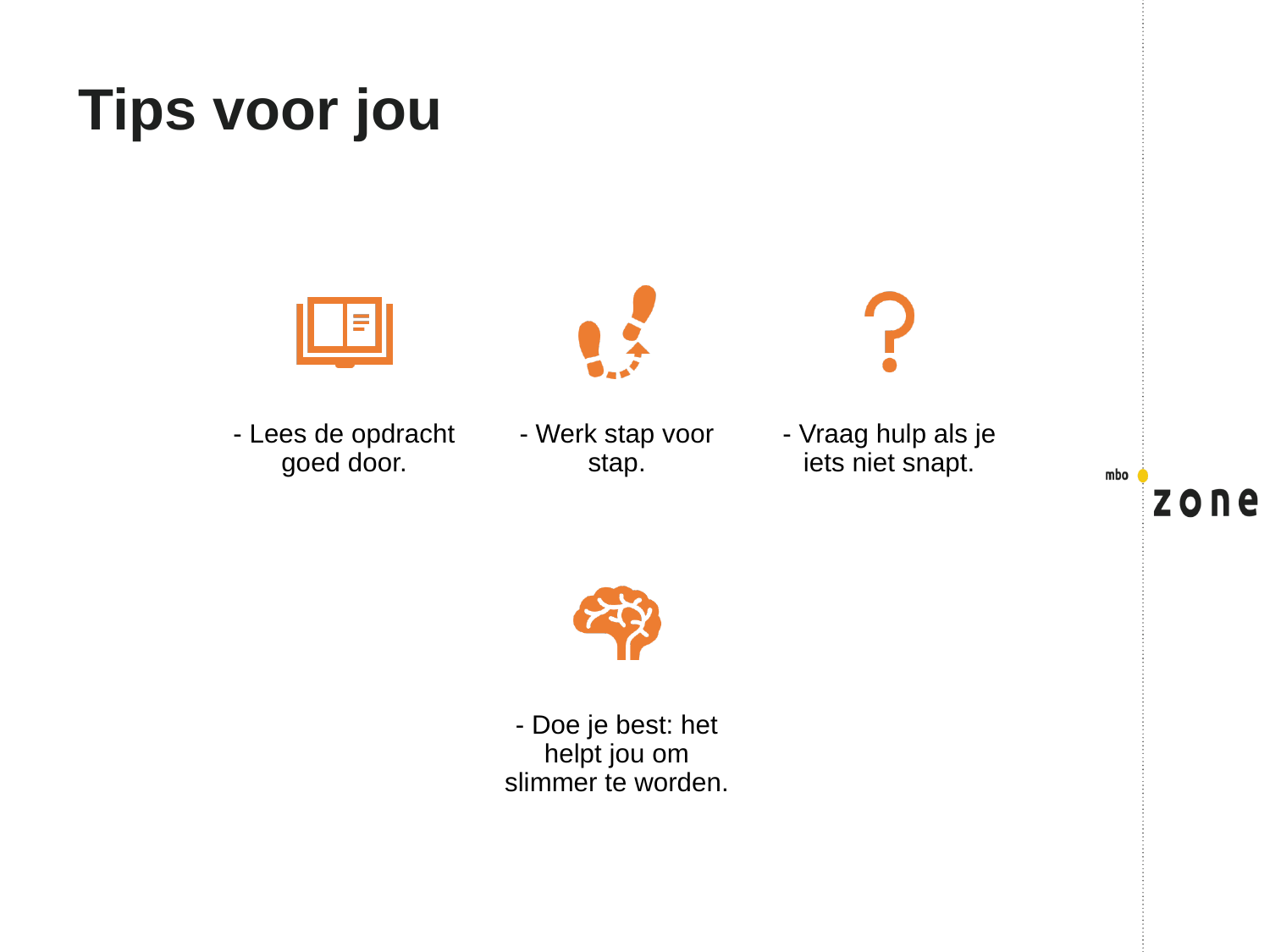

# Tips voor jou
- Lees de opdracht goed door.
- Werk stap voor stap.
- Vraag hulp als je iets niet snapt.
- Doe je best: het helpt jou om slimmer te worden.